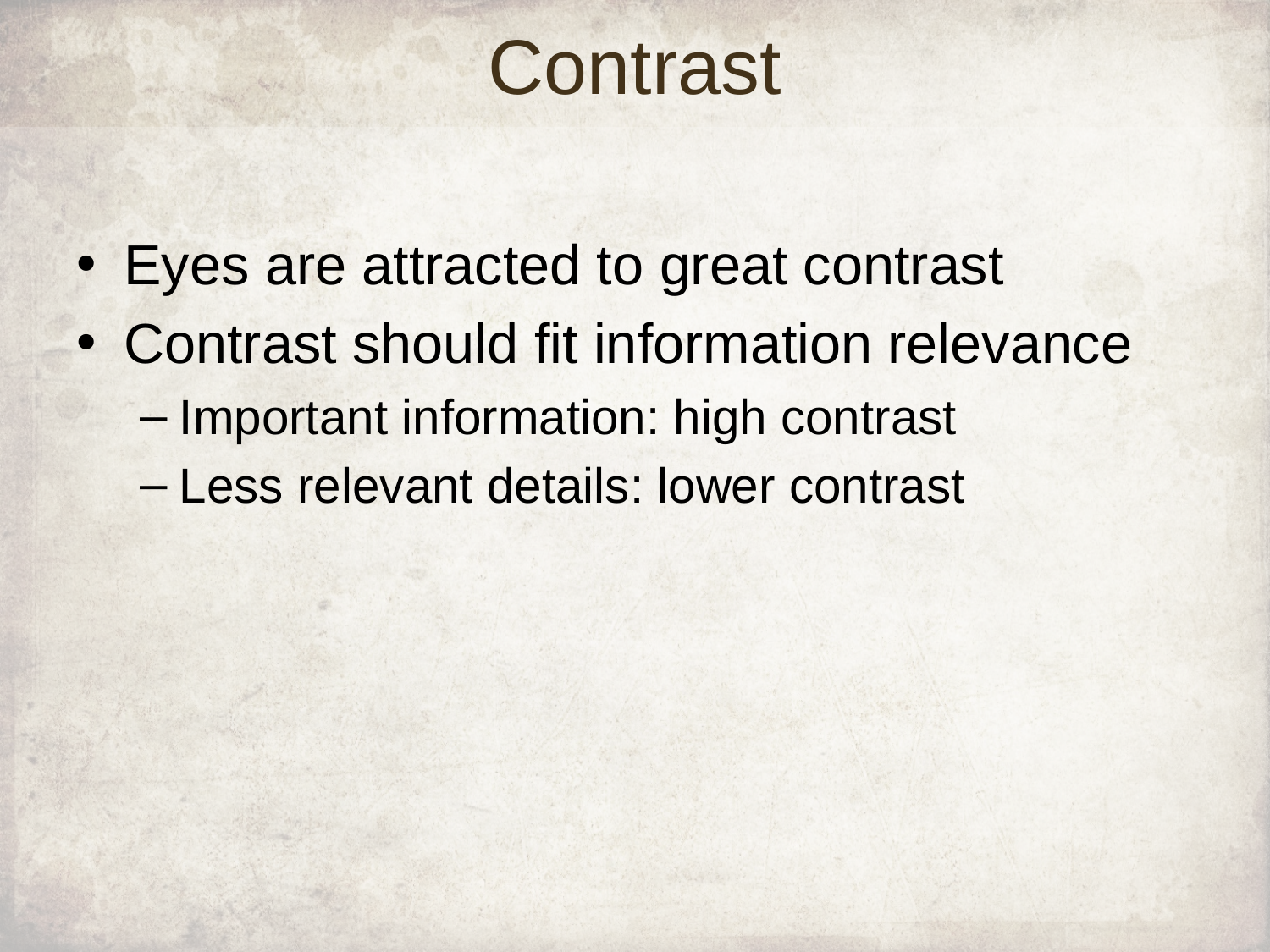

# Contrast
Eyes are attracted to great contrast
Contrast should fit information relevance
Important information: high contrast
Less relevant details: lower contrast